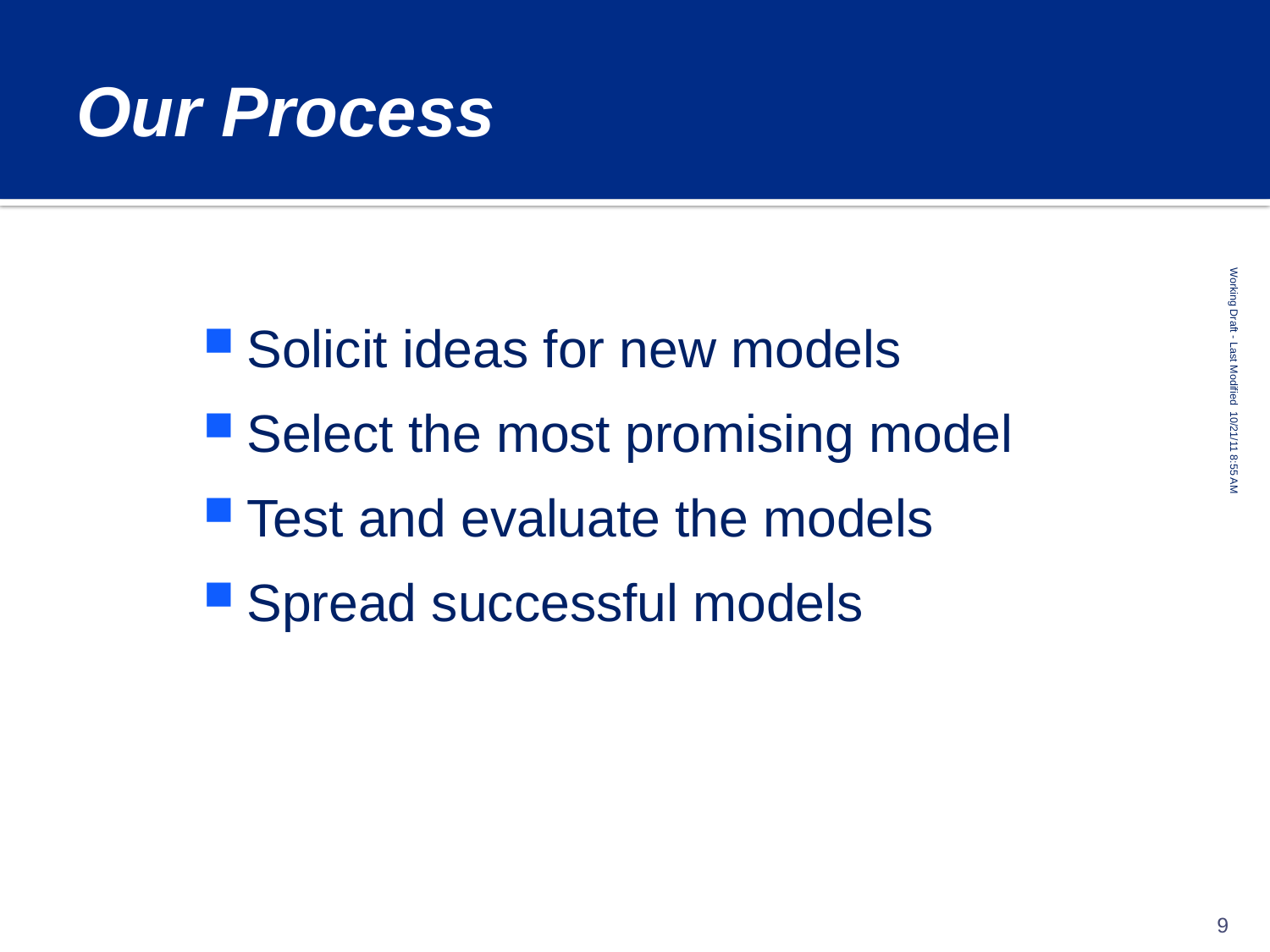

# Our Process
Solicit ideas for new models
Select the most promising model
Test and evaluate the models
Spread successful models